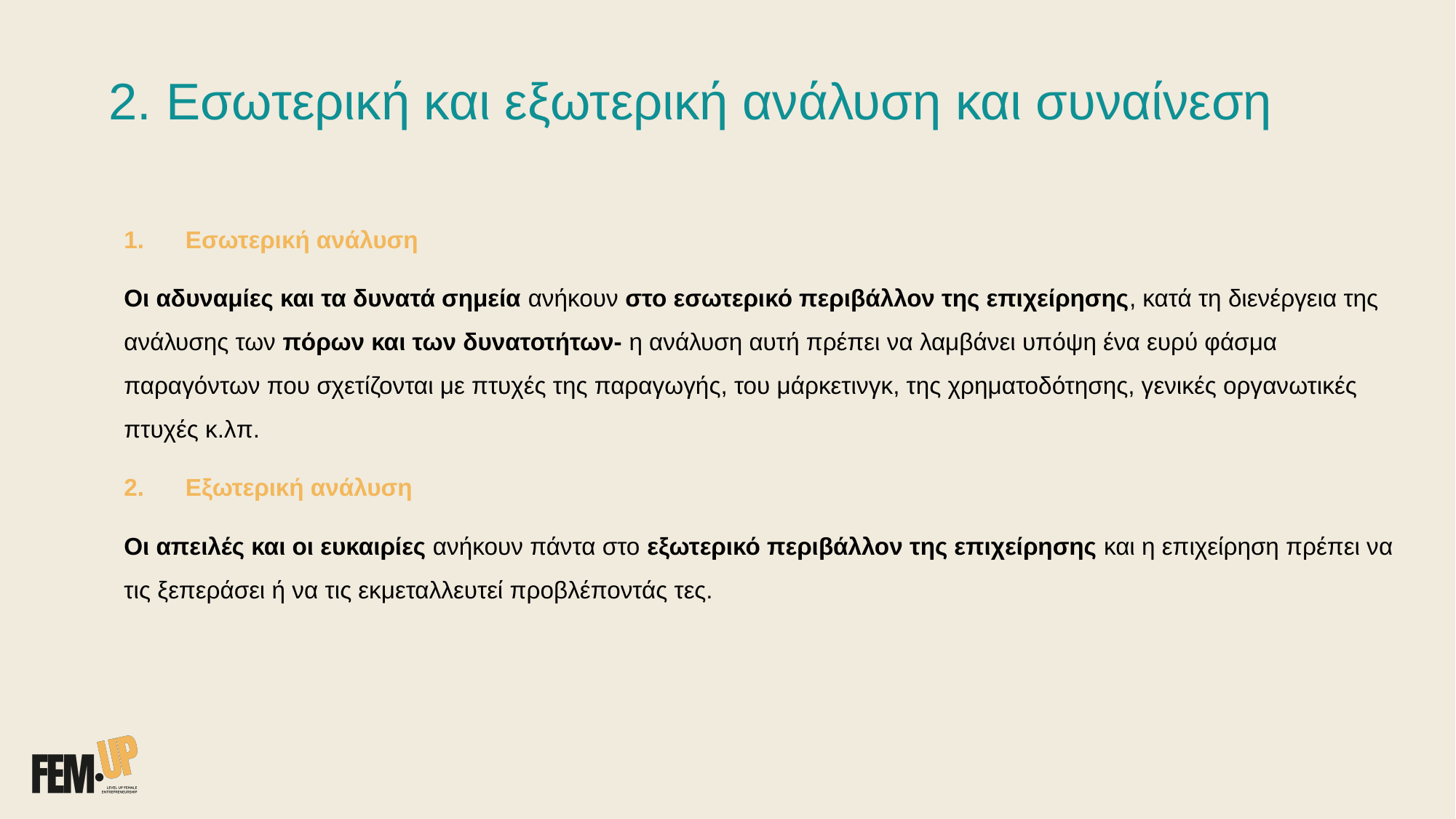

# 2. Εσωτερική και εξωτερική ανάλυση και συναίνεση
Εσωτερική ανάλυση
Οι αδυναμίες και τα δυνατά σημεία ανήκουν στο εσωτερικό περιβάλλον της επιχείρησης, κατά τη διενέργεια της ανάλυσης των πόρων και των δυνατοτήτων- η ανάλυση αυτή πρέπει να λαμβάνει υπόψη ένα ευρύ φάσμα παραγόντων που σχετίζονται με πτυχές της παραγωγής, του μάρκετινγκ, της χρηματοδότησης, γενικές οργανωτικές πτυχές κ.λπ.
Εξωτερική ανάλυση
Οι απειλές και οι ευκαιρίες ανήκουν πάντα στο εξωτερικό περιβάλλον της επιχείρησης και η επιχείρηση πρέπει να τις ξεπεράσει ή να τις εκμεταλλευτεί προβλέποντάς τες.